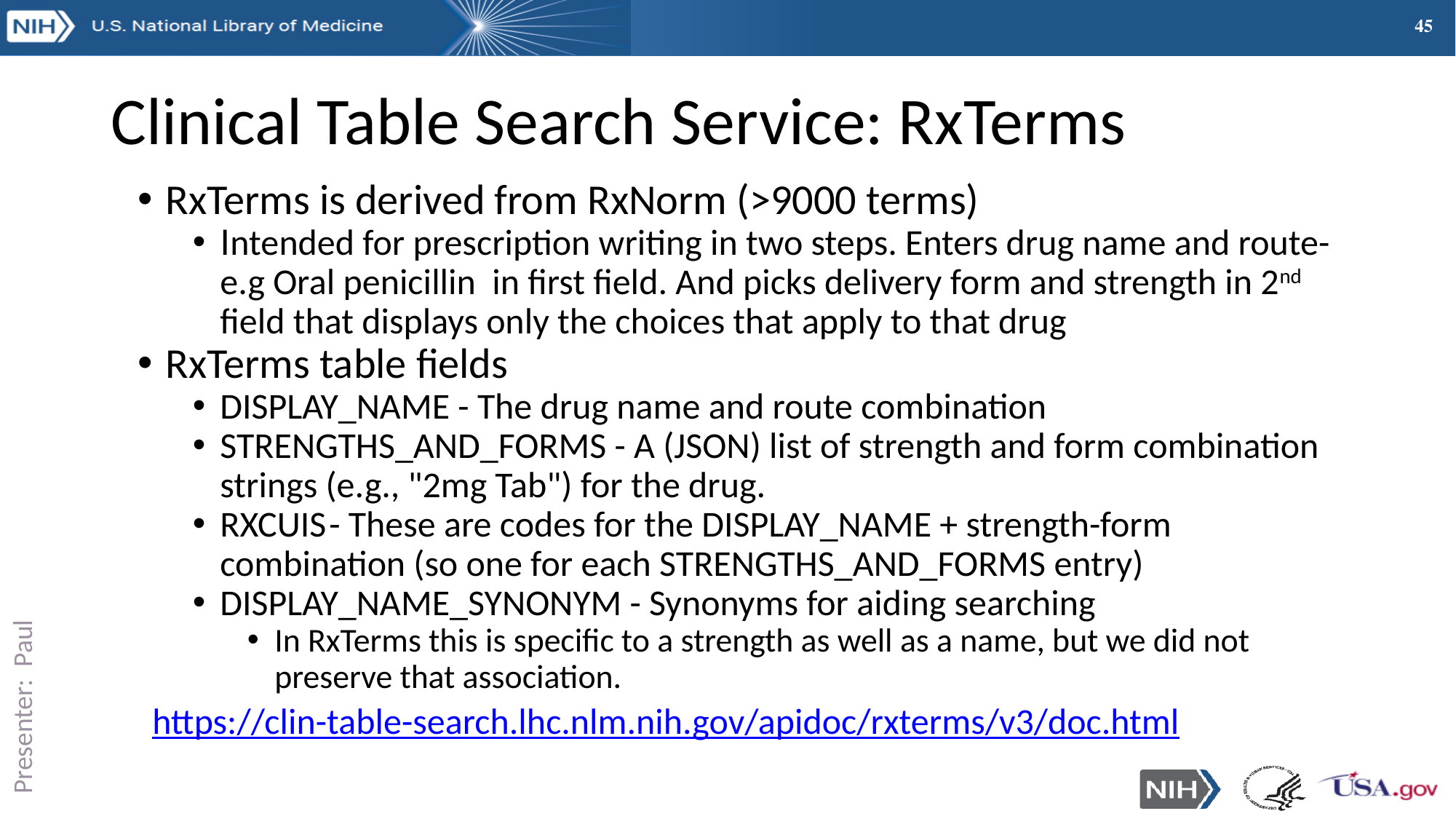

# Clinical Table Search Service: RxTerms
RxTerms is derived from RxNorm (>9000 terms)
Intended for prescription writing in two steps. Enters drug name and route- e.g Oral penicillin  in first field. And picks delivery form and strength in 2nd field that displays only the choices that apply to that drug
RxTerms table fields
DISPLAY_NAME - The drug name and route combination
STRENGTHS_AND_FORMS - A (JSON) list of strength and form combination strings (e.g., "2mg Tab") for the drug.
RXCUIS	- These are codes for the DISPLAY_NAME + strength-form combination (so one for each STRENGTHS_AND_FORMS entry)
DISPLAY_NAME_SYNONYM - Synonyms for aiding searching
In RxTerms this is specific to a strength as well as a name, but we did not preserve that association.
Presenter:  Paul
https://clin-table-search.lhc.nlm.nih.gov/apidoc/rxterms/v3/doc.html